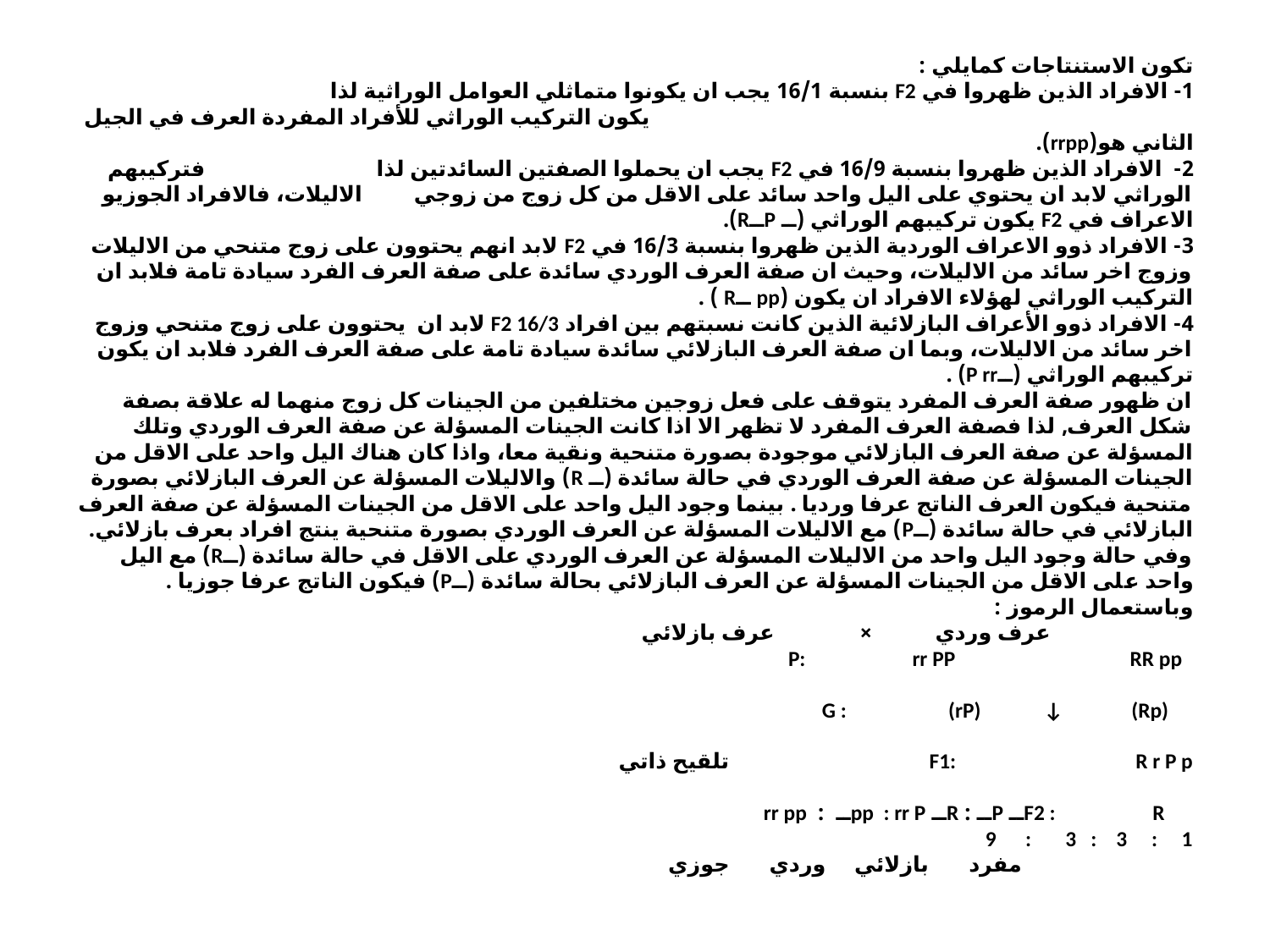

# تكون الاستنتاجات كمايلي : 1- الافراد الذين ظهروا في F2 بنسبة 16/1 يجب ان يكونوا متماثلي العوامل الوراثية لذا                                                                                                                                            يكون التركيب الوراثي للأفراد المفردة العرف في الجيل الثاني هو(rrpp). 2-  الافراد الذين ظهروا بنسبة 16/9 في F2 يجب ان يحملوا الصفتين السائدتين لذا                              فتركيبهم الوراثي لابد ان يحتوي على اليل واحد سائد على الاقل من كل زوج من زوجي         الاليلات، فالافراد الجوزيو الاعراف في F2 يكون تركيبهم الوراثي (ــ PــR). 3- الافراد ذوو الاعراف الوردية الذين ظهروا بنسبة 16/3 في F2 لابد انهم يحتوون على زوج متنحي من الاليلات وزوج اخر سائد من الاليلات، وحيث ان صفة العرف الوردي سائدة على صفة العرف الفرد سيادة تامة فلابد ان التركيب الوراثي لهؤلاء الافراد ان يكون (pp ــR ) . 4- الافراد ذوو الأعراف البازلائية الذين كانت نسبتهم بين افراد F2 16/3 لابد ان  يحتوون على زوج متنحي وزوج اخر سائد من الاليلات، وبما ان صفة العرف البازلائي سائدة سيادة تامة على صفة العرف الفرد فلابد ان يكون تركيبهم الوراثي (ــP rr) . ان ظهور صفة العرف المفرد يتوقف على فعل زوجين مختلفين من الجينات كل زوج منهما له علاقة بصفة شكل العرف, لذا فصفة العرف المفرد لا تظهر الا اذا كانت الجينات المسؤلة عن صفة العرف الوردي وتلك المسؤلة عن صفة العرف البازلائي موجودة بصورة متنحية ونقية معا، واذا كان هناك اليل واحد على الاقل من الجينات المسؤلة عن صفة العرف الوردي في حالة سائدة (ــ R) والاليلات المسؤلة عن العرف البازلائي بصورة متنحية فيكون العرف الناتج عرفا ورديا . بينما وجود اليل واحد على الاقل من الجينات المسؤلة عن صفة العرف البازلائي في حالة سائدة (ــP) مع الاليلات المسؤلة عن العرف الوردي بصورة متنحية ينتج افراد بعرف بازلائي. وفي حالة وجود اليل واحد من الاليلات المسؤلة عن العرف الوردي على الاقل في حالة سائدة (ــR) مع اليل واحد على الاقل من الجينات المسؤلة عن العرف البازلائي بحالة سائدة (ــP) فيكون الناتج عرفا جوزيا . وباستعمال الرموز : عرف وردي           ×               عرف بازلائي P:                      rr PP                                    RR pp G :                     (rP)             ↓              (Rp) F1:                                     R r P p                                   تلقيح ذاتي F2 :                    Rــ Pــ : Rــ pp  : rr Pــ  : rr pp 9      :       3   :    3     :     1 مفرد       بازلائي     وردي       جوزي